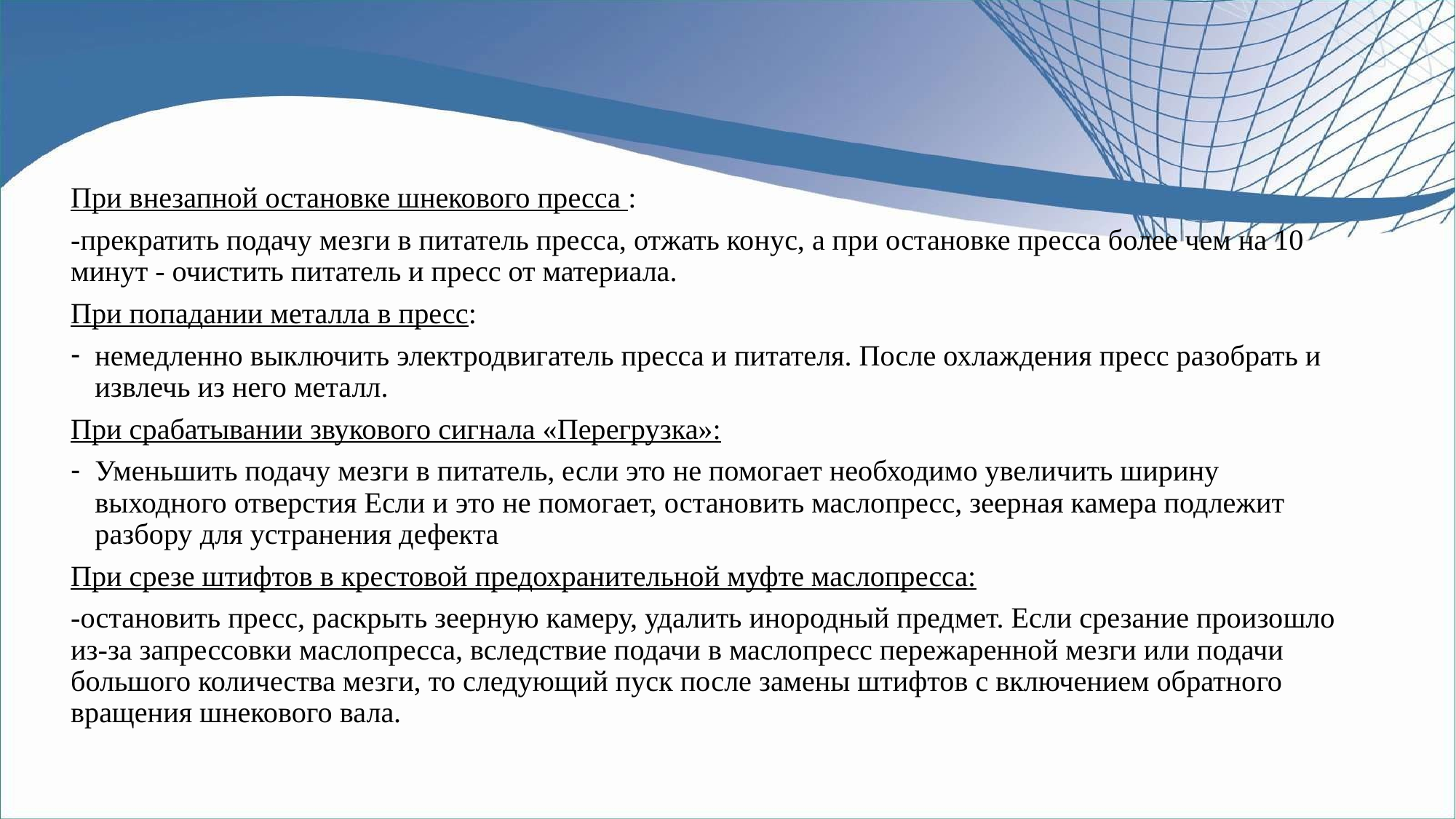

При внезапной остановке шнекового пресса :
-прекратить подачу мезги в питатель пресса, отжать конус, а при остановке пресса более чем на 10 минут - очистить питатель и пресс от материала.
При попадании металла в пресс:
немедленно выключить электродвигатель пресса и питателя. После охлаждения пресс разобрать и извлечь из него металл.
При срабатывании звукового сигнала «Перегрузка»:
Уменьшить подачу мезги в питатель, если это не помогает необходимо увеличить ширину выходного отверстия Если и это не помогает, остановить маслопресс, зеерная камера подлежит разбору для устранения дефекта
При срезе штифтов в крестовой предохранительной муфте маслопресса:
-остановить пресс, раскрыть зеерную камеру, удалить инородный предмет. Если срезание произошло из-за запрессовки маслопресса, вследствие подачи в маслопресс пережаренной мезги или подачи большого количества мезги, то следующий пуск после замены штифтов с включением обратного вращения шнекового вала.